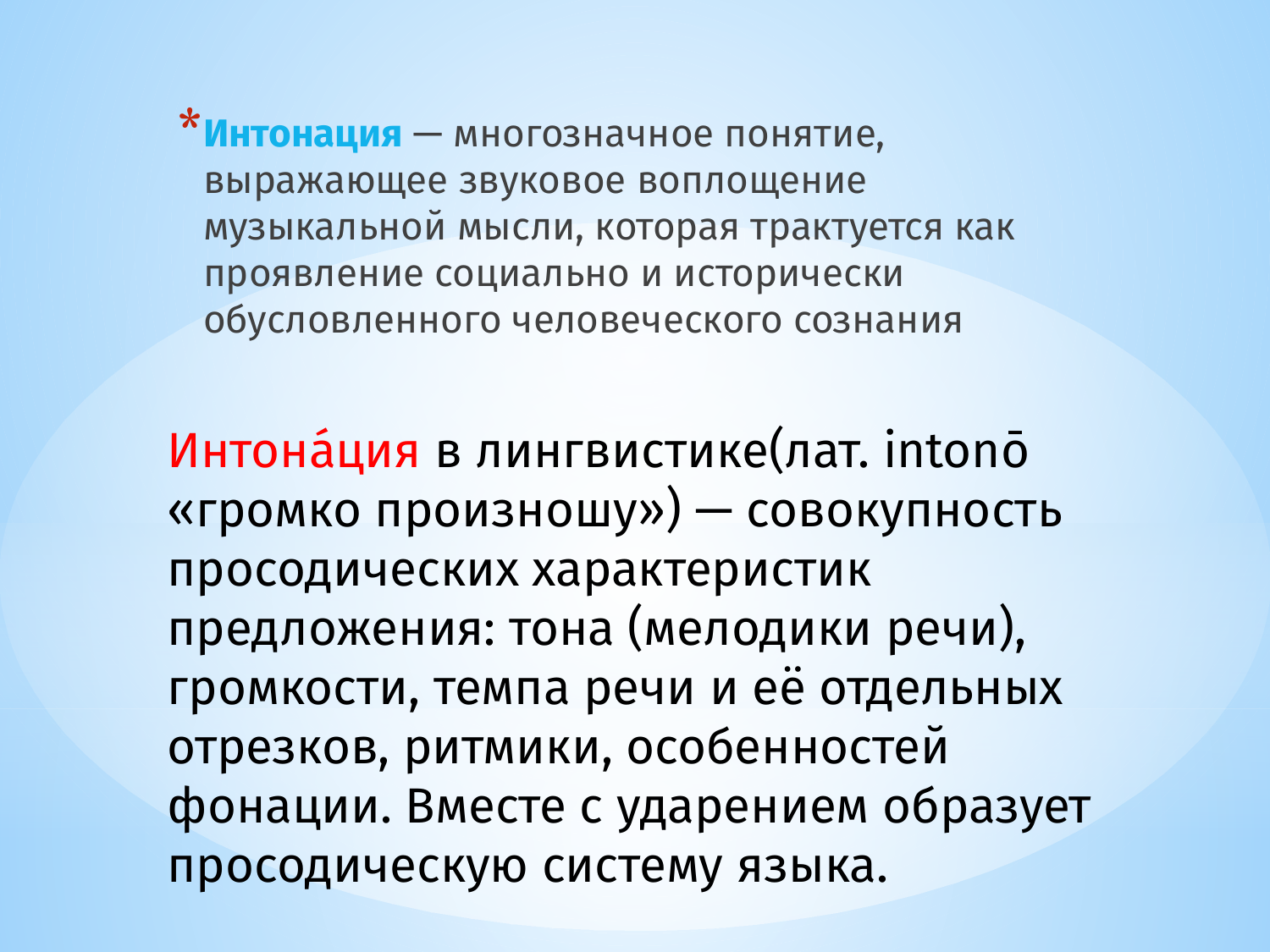

Интонация — многозначное понятие, выражающее звуковое воплощение музыкальной мысли, которая трактуется как проявление социально и исторически обусловленного человеческого сознания
Интона́ция в лингвистике(лат. intonō «громко произношу») — совокупность просодических характеристик предложения: тона (мелодики речи), громкости, темпа речи и её отдельных отрезков, ритмики, особенностей фонации. Вместе с ударением образует просодическую систему языка.